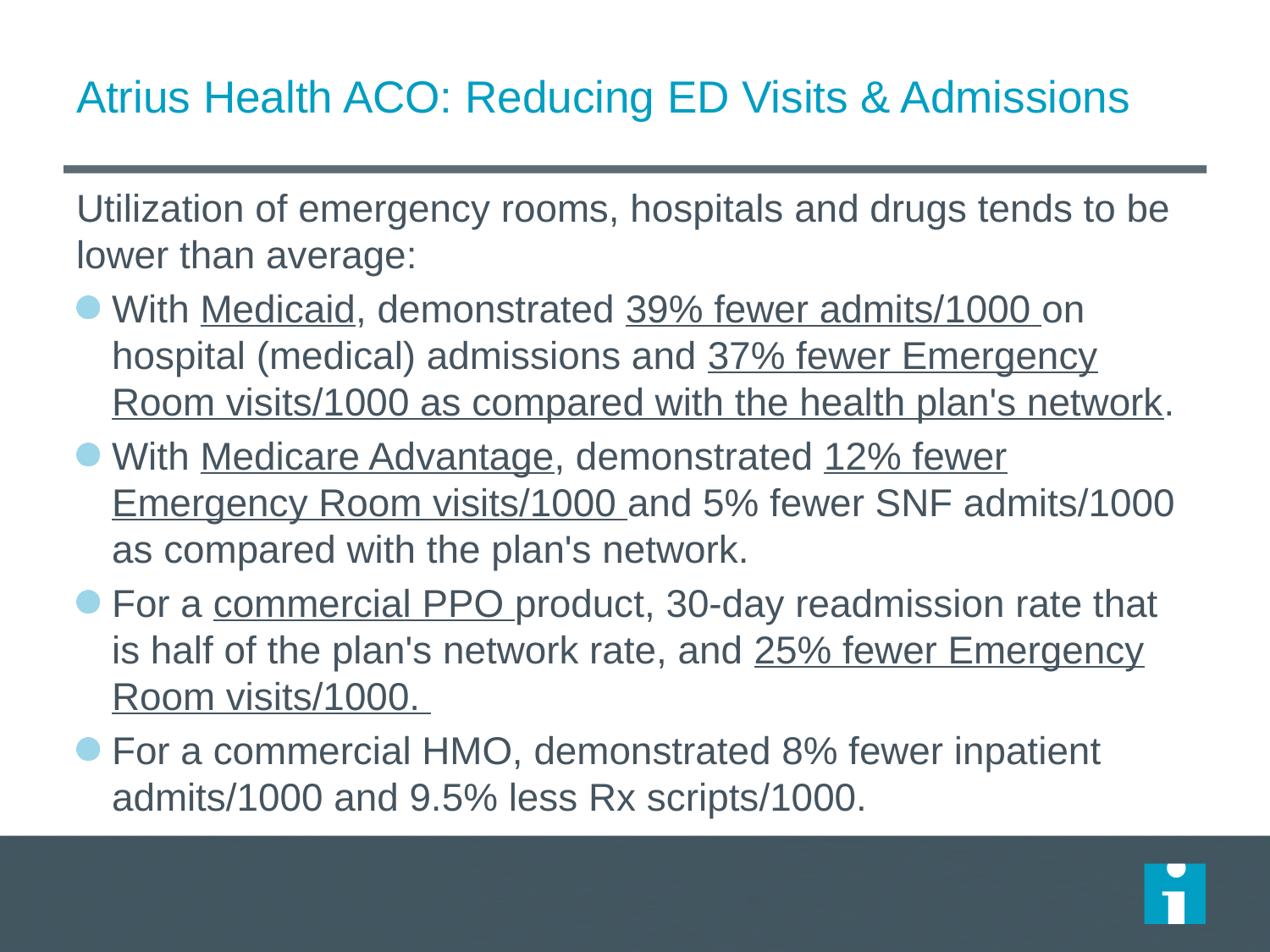

# Atrius Health ACO: Reducing ED Visits & Admissions
Utilization of emergency rooms, hospitals and drugs tends to be lower than average:
With Medicaid, demonstrated 39% fewer admits/1000 on hospital (medical) admissions and 37% fewer Emergency Room visits/1000 as compared with the health plan's network.
With Medicare Advantage, demonstrated 12% fewer Emergency Room visits/1000 and 5% fewer SNF admits/1000 as compared with the plan's network.
For a commercial PPO product, 30-day readmission rate that is half of the plan's network rate, and 25% fewer Emergency Room visits/1000.
For a commercial HMO, demonstrated 8% fewer inpatient admits/1000 and 9.5% less Rx scripts/1000.